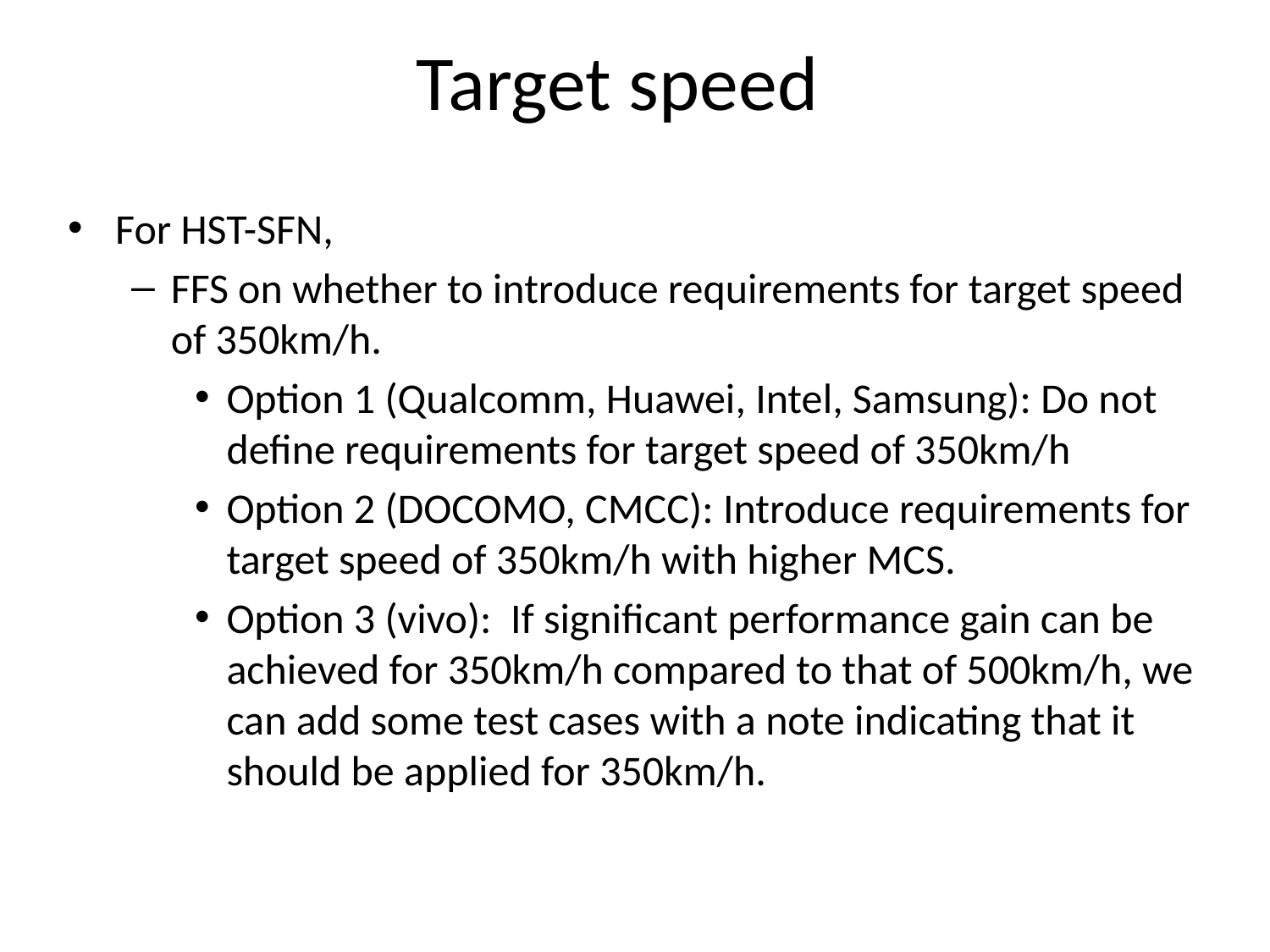

# Target speed
For HST-SFN,
FFS on whether to introduce requirements for target speed of 350km/h.
Option 1 (Qualcomm, Huawei, Intel, Samsung): Do not define requirements for target speed of 350km/h
Option 2 (DOCOMO, CMCC): Introduce requirements for target speed of 350km/h with higher MCS.
Option 3 (vivo):  If significant performance gain can be achieved for 350km/h compared to that of 500km/h, we can add some test cases with a note indicating that it should be applied for 350km/h.